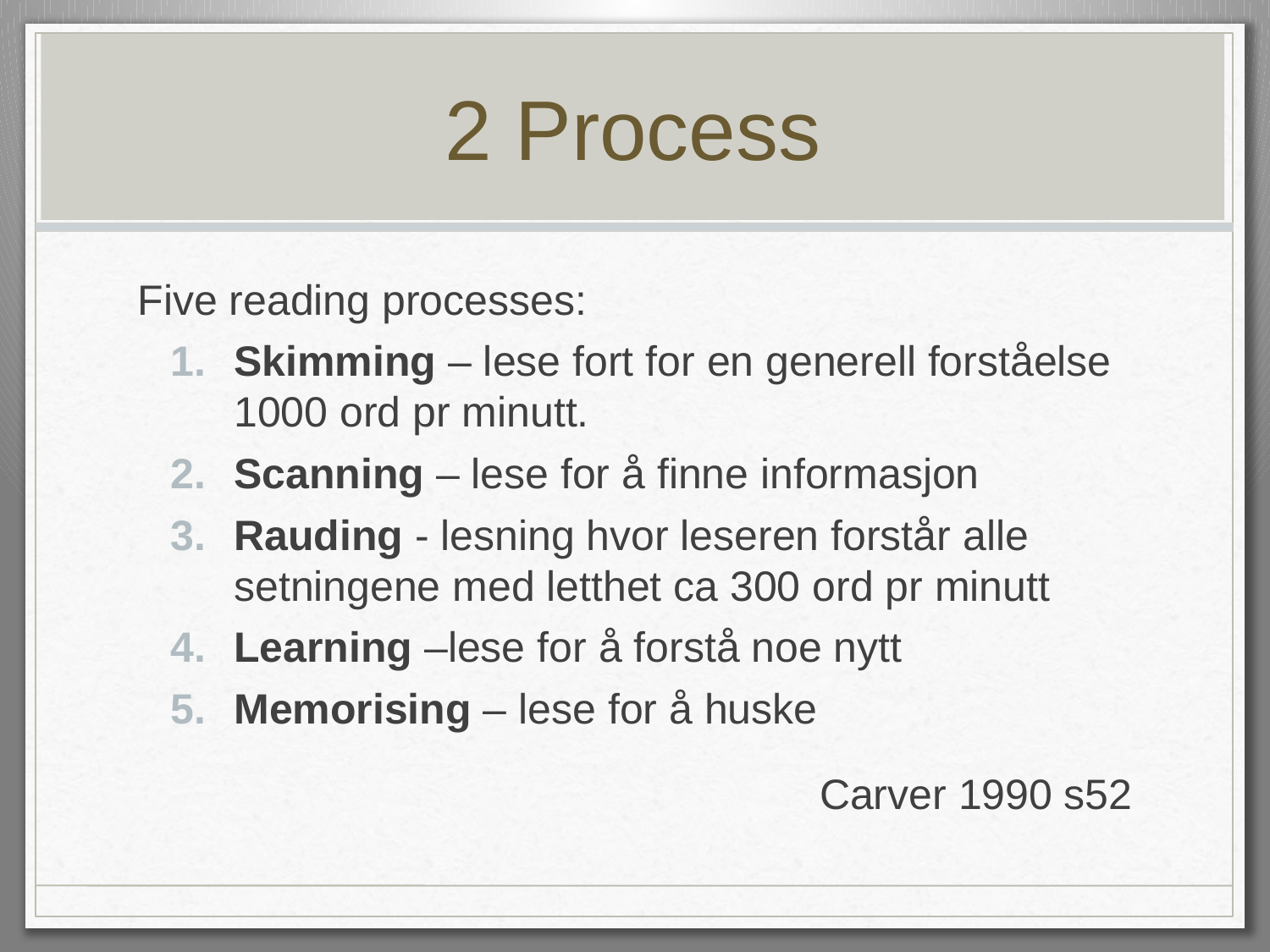

# 2 Process
Five reading processes:
Skimming – lese fort for en generell forståelse 1000 ord pr minutt.
Scanning – lese for å finne informasjon
Rauding - lesning hvor leseren forstår alle setningene med letthet ca 300 ord pr minutt
Learning –lese for å forstå noe nytt
Memorising – lese for å huske
Carver 1990 s52